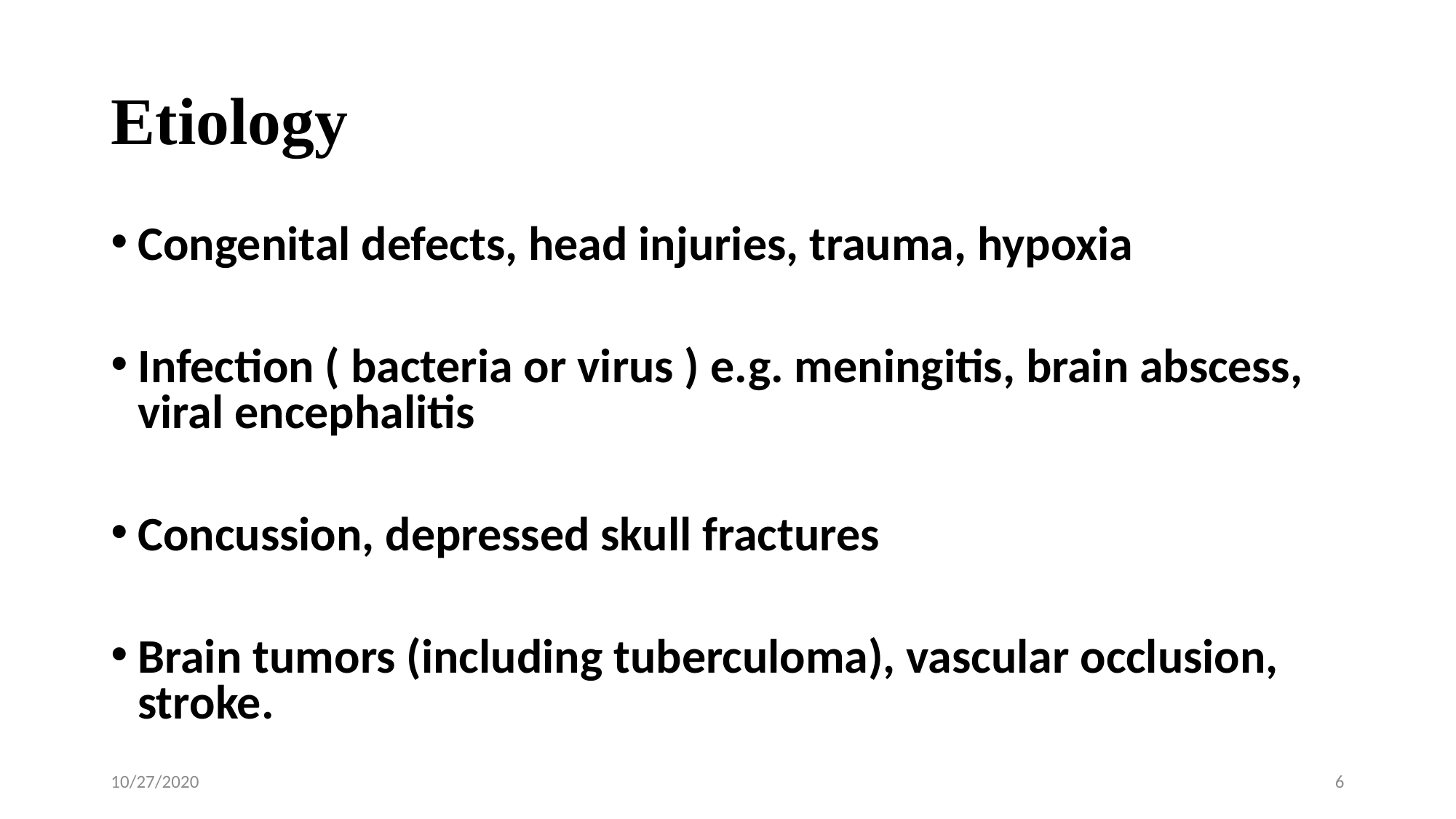

# Etiology
Congenital defects, head injuries, trauma, hypoxia

Infection ( bacteria or virus ) e.g. meningitis, brain abscess, viral encephalitis

Concussion, depressed skull fractures

Brain tumors (including tuberculoma), vascular occlusion, stroke.

10/27/2020
6